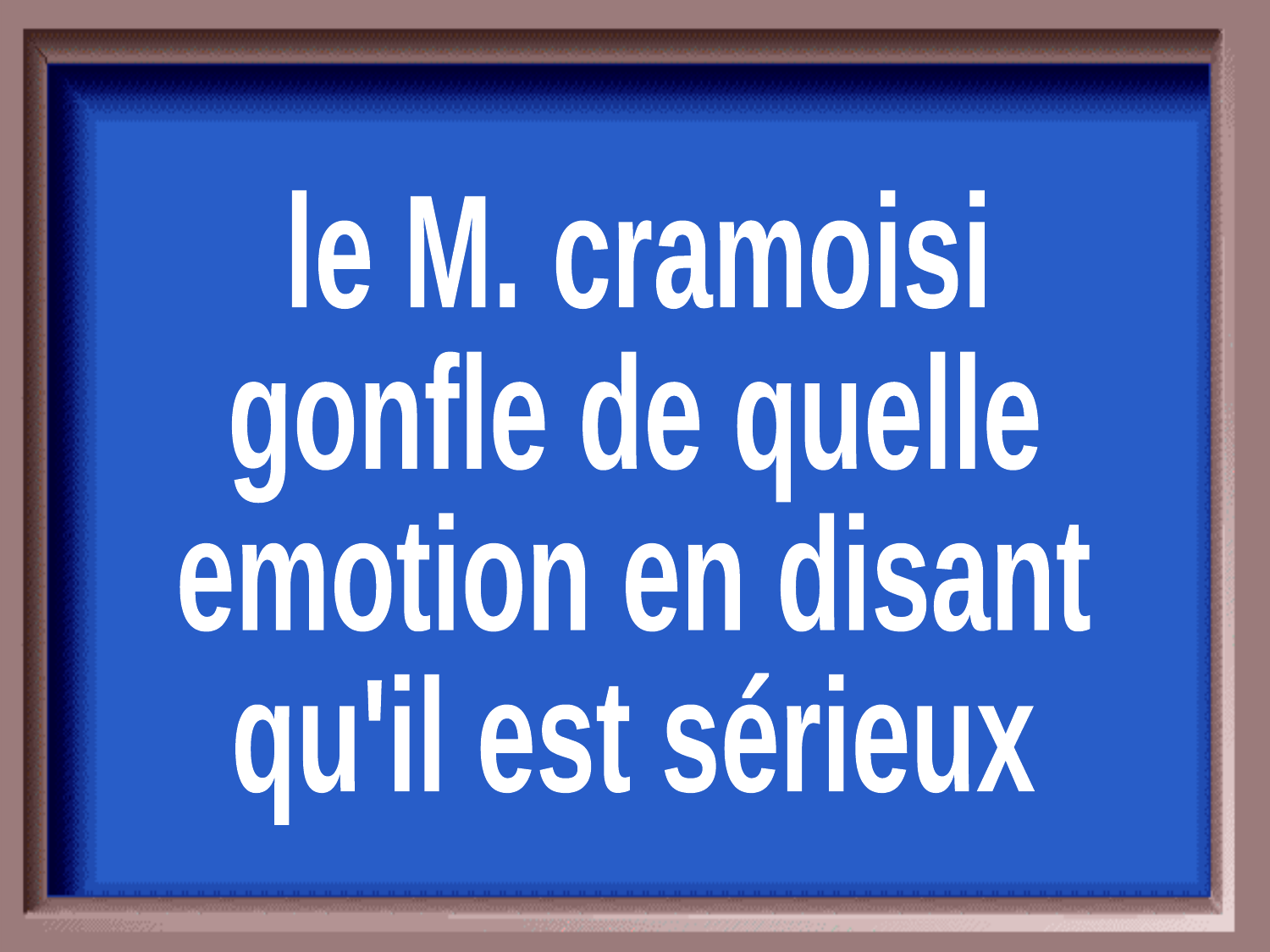

le M. cramoisi
gonfle de quelle
emotion en disant
qu'il est sérieux